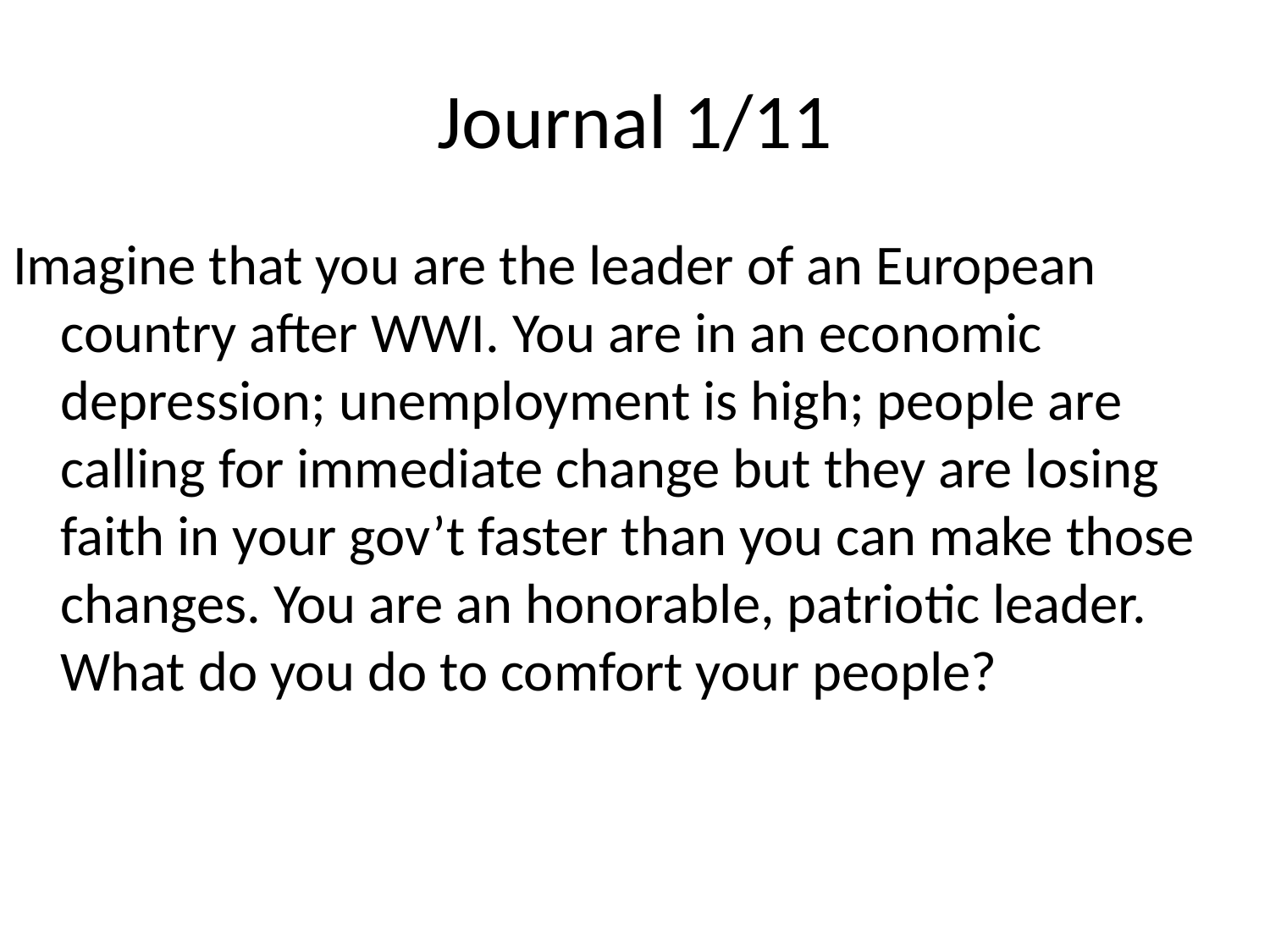

# Journal 1/11
Imagine that you are the leader of an European country after WWI. You are in an economic depression; unemployment is high; people are calling for immediate change but they are losing faith in your gov’t faster than you can make those changes. You are an honorable, patriotic leader. What do you do to comfort your people?